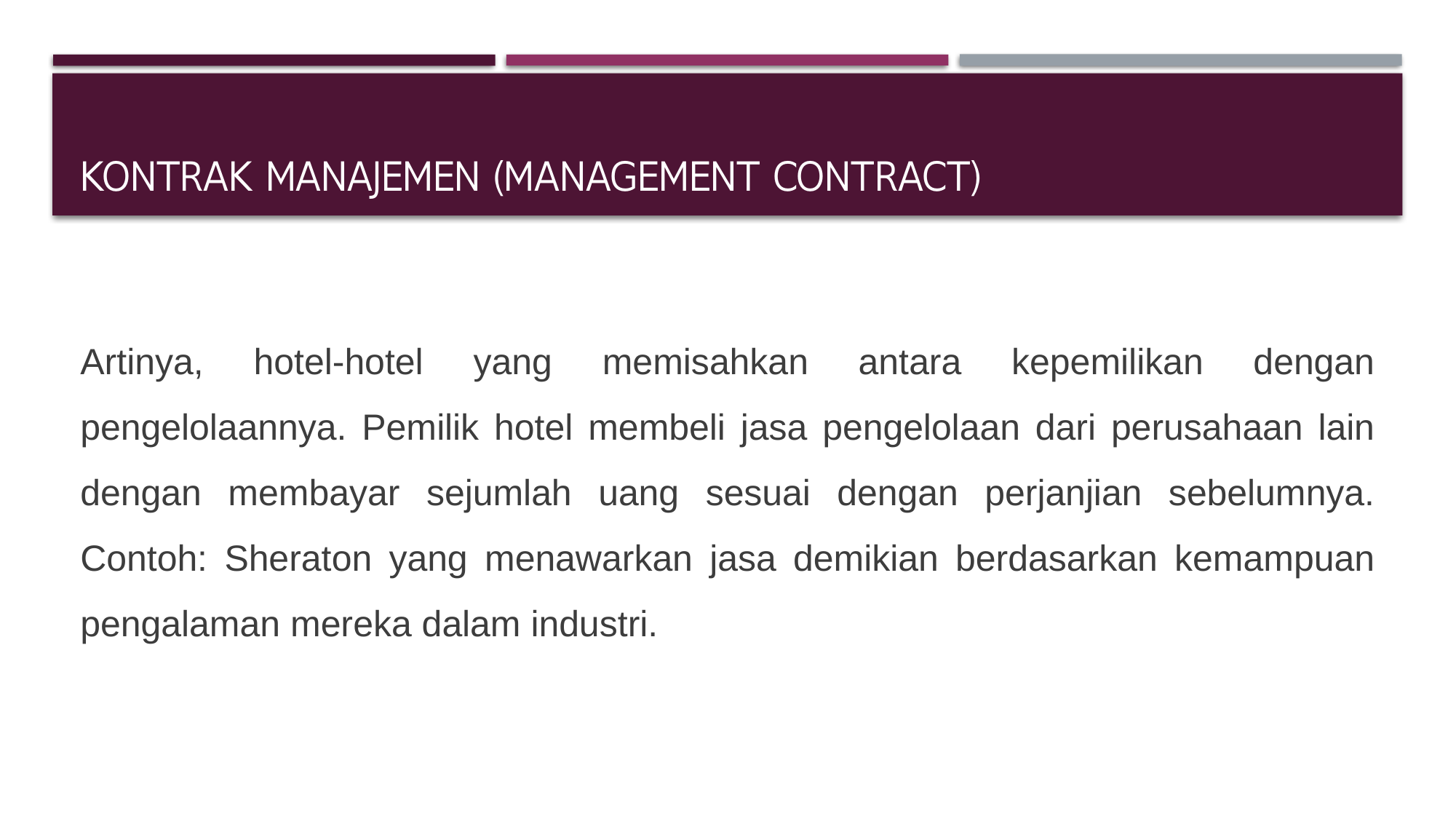

# Kontrak Manajemen (Management Contract)
Artinya, hotel-hotel yang memisahkan antara kepemilikan dengan pengelolaannya. Pemilik hotel membeli jasa pengelolaan dari perusahaan lain dengan membayar sejumlah uang sesuai dengan perjanjian sebelumnya. Contoh: Sheraton yang menawarkan jasa demikian berdasarkan kemampuan pengalaman mereka dalam industri.